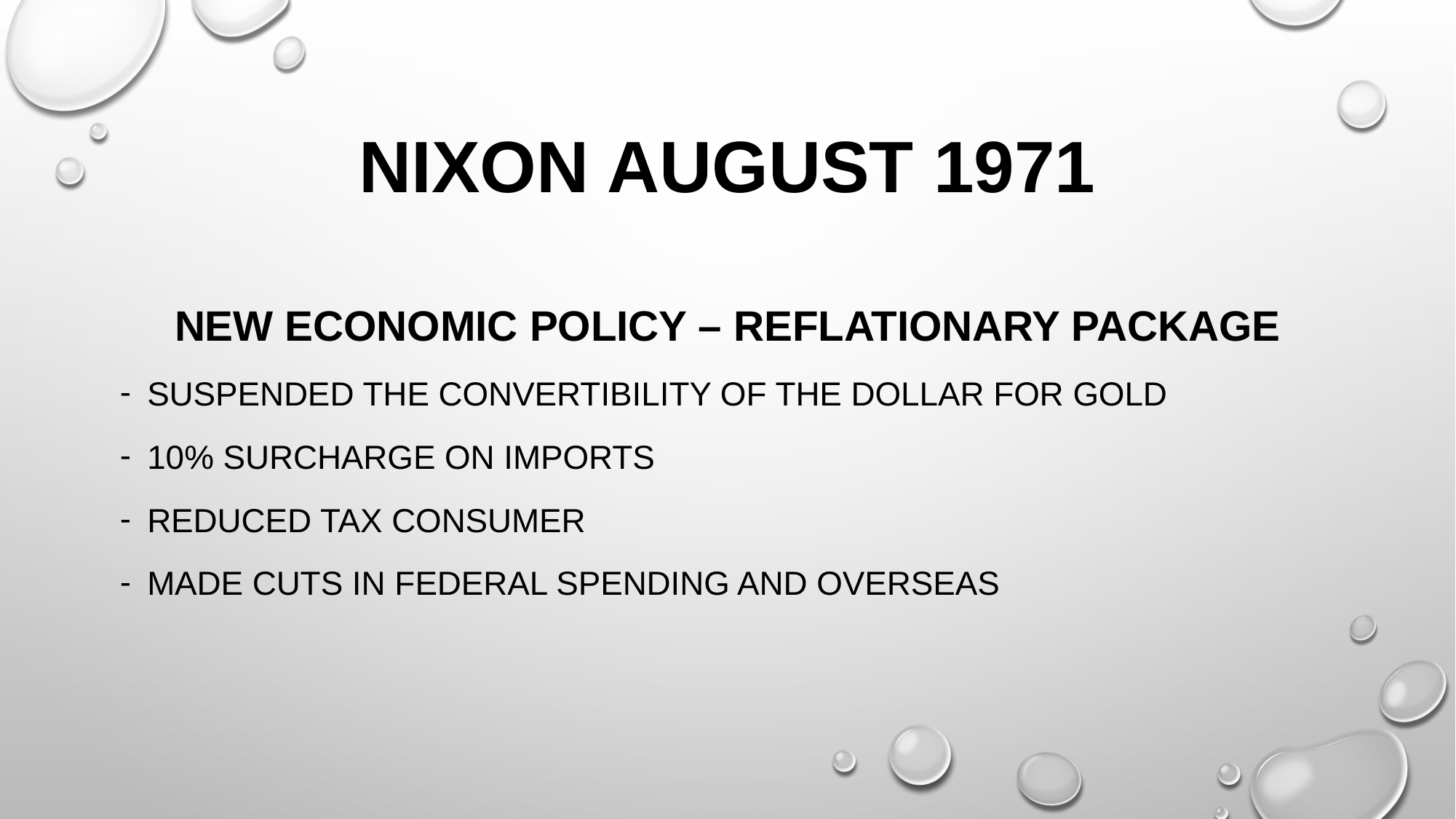

# NIXON AUGUST 1971
NEW ECONOMIC POLICY – REFLATIONARY PACKAGE
SUSPENDED THE CONVERTIBILITY OF THE DOLLAR FOR GOLD
10% SURCHARGE ON IMPORTS
REDUCED TAX CONSUMER
MADE CUTS IN FEDERAL SPENDING AND OVERSEAS